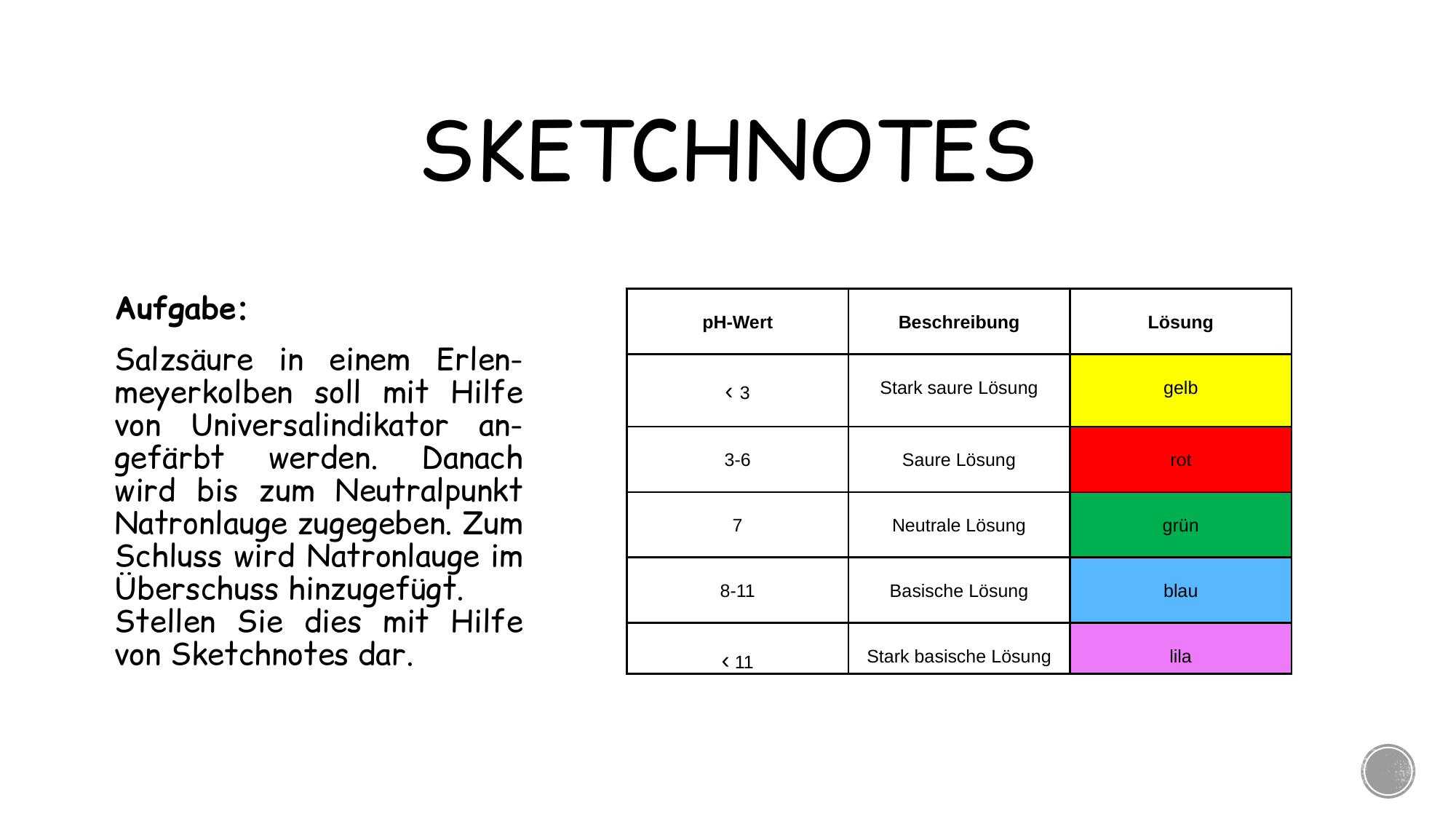

# Sketchnotes
Aufgabe:
Salzsäure in einem Erlen-meyerkolben soll mit Hilfe von Universalindikator an-gefärbt werden. Danach wird bis zum Neutralpunkt Natronlauge zugegeben. Zum Schluss wird Natronlauge im Überschuss hinzugefügt.
Stellen Sie dies mit Hilfe von Sketchnotes dar.

| pH-Wert | Beschreibung | Lösung |
| --- | --- | --- |
| ‹ 3 | Stark saure Lösung | gelb |
| 3-6 | Saure Lösung | rot |
| 7 | Neutrale Lösung | grün |
| 8-11 | Basische Lösung | blau |
| ‹ 11 | Stark basische Lösung | lila |